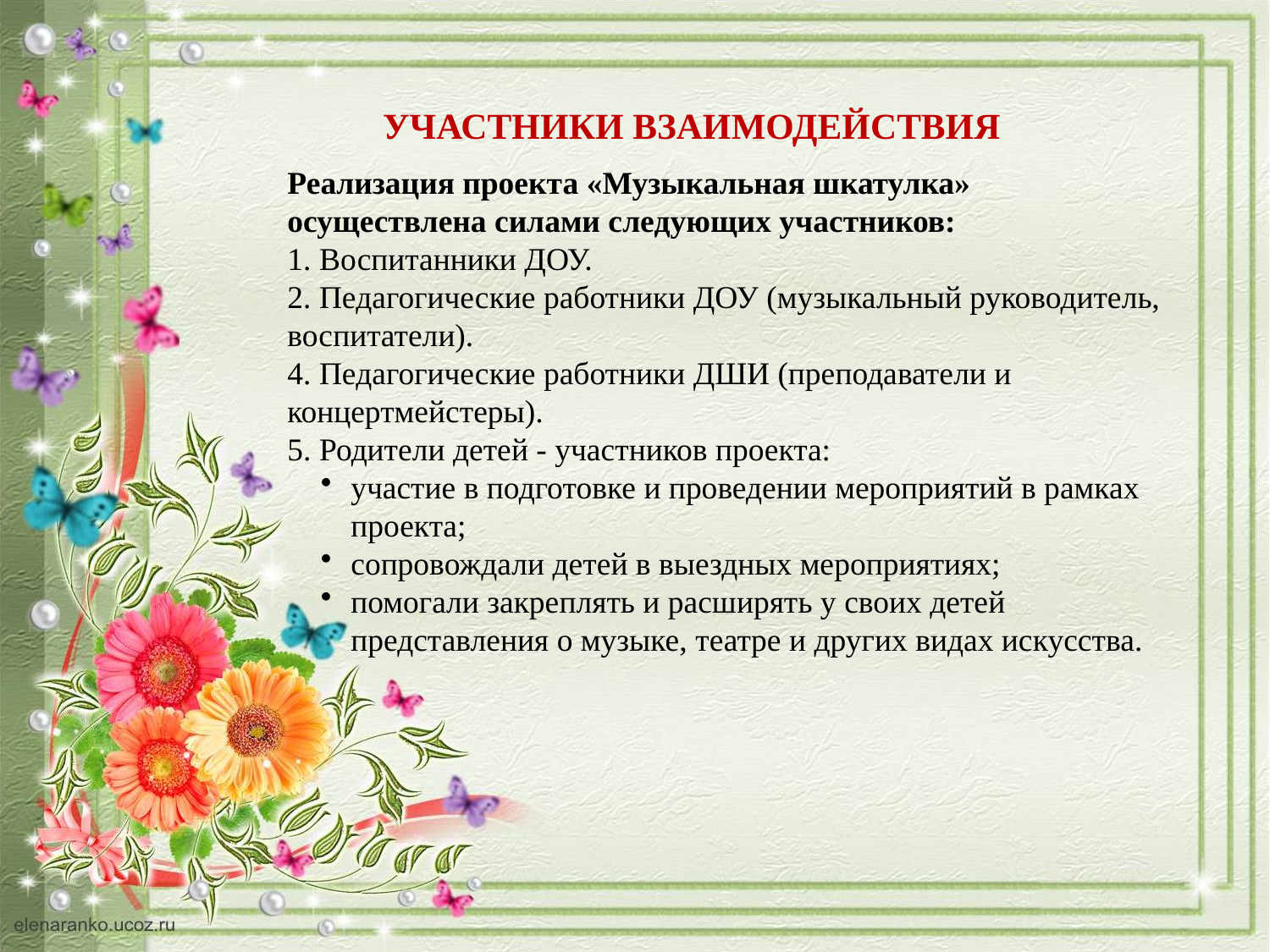

# УЧАСТНИКИ ВЗАИМОДЕЙСТВИЯ
Реализация проекта «Музыкальная шкатулка» осуществлена силами следующих участников:
1. Воспитанники ДОУ.
2. Педагогические работники ДОУ (музыкальный руководитель, воспитатели).
4. Педагогические работники ДШИ (преподаватели и концертмейстеры).
5. Родители детей - участников проекта:
участие в подготовке и проведении мероприятий в рамках проекта;
сопровождали детей в выездных мероприятиях;
помогали закреплять и расширять у своих детей представления о музыке, театре и других видах искусства.